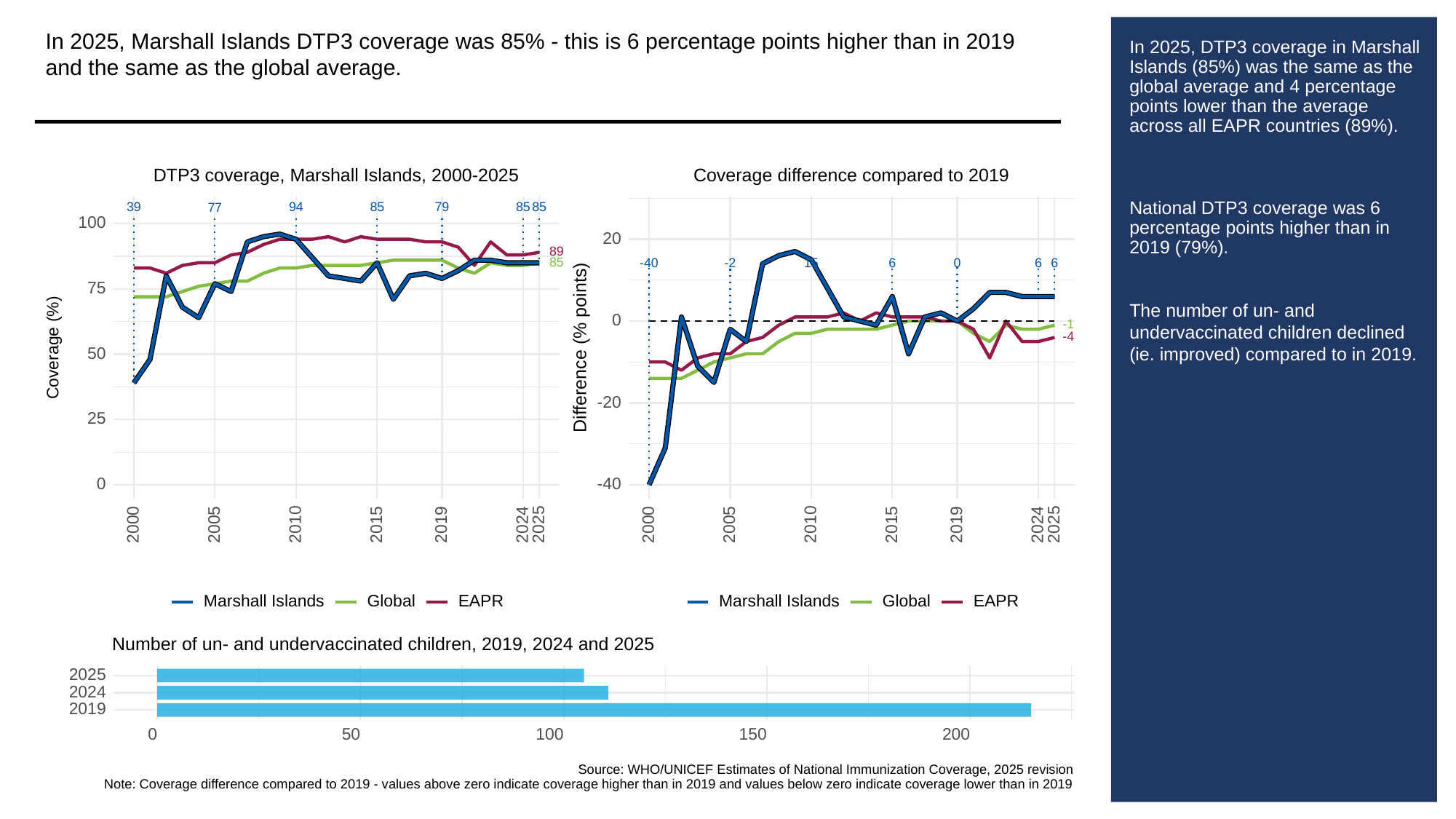

In 2025, Marshall Islands DTP3 coverage was 85% - this is 6 percentage points higher than in 2019 and the same as the global average.
# In 2025, DTP3 coverage in Marshall Islands (85%) was the same as the global average and 4 percentage points lower than the average across all EAPR countries (89%).

National DTP3 coverage was 6 percentage points higher than in 2019 (79%).

The number of un- and undervaccinated children declined (ie. improved) compared to in 2019.

Coverage difference compared to 2019
DTP3 coverage, Marshall Islands, 2000-2025

39
94
85
79
85
85
77
100

20

89

85
-40
15
6
0
6
6
-2

75

0
-1

-4
Difference (% points)
Coverage (%)
50

-20

25

0
-40

2000
2005
2010
2015
2019
2024
2025
2000
2005
2010
2015
2019
2024
2025
Global
Global
Marshall Islands
Marshall Islands
EAPR
EAPR

Number of un- and undervaccinated children, 2019, 2024 and 2025

2025

2024

2019

0
50
100
150
200
Source: WHO/UNICEF Estimates of National Immunization Coverage, 2025 revision
Note: Coverage difference compared to 2019 - values above zero indicate coverage higher than in 2019 and values below zero indicate coverage lower than in 2019